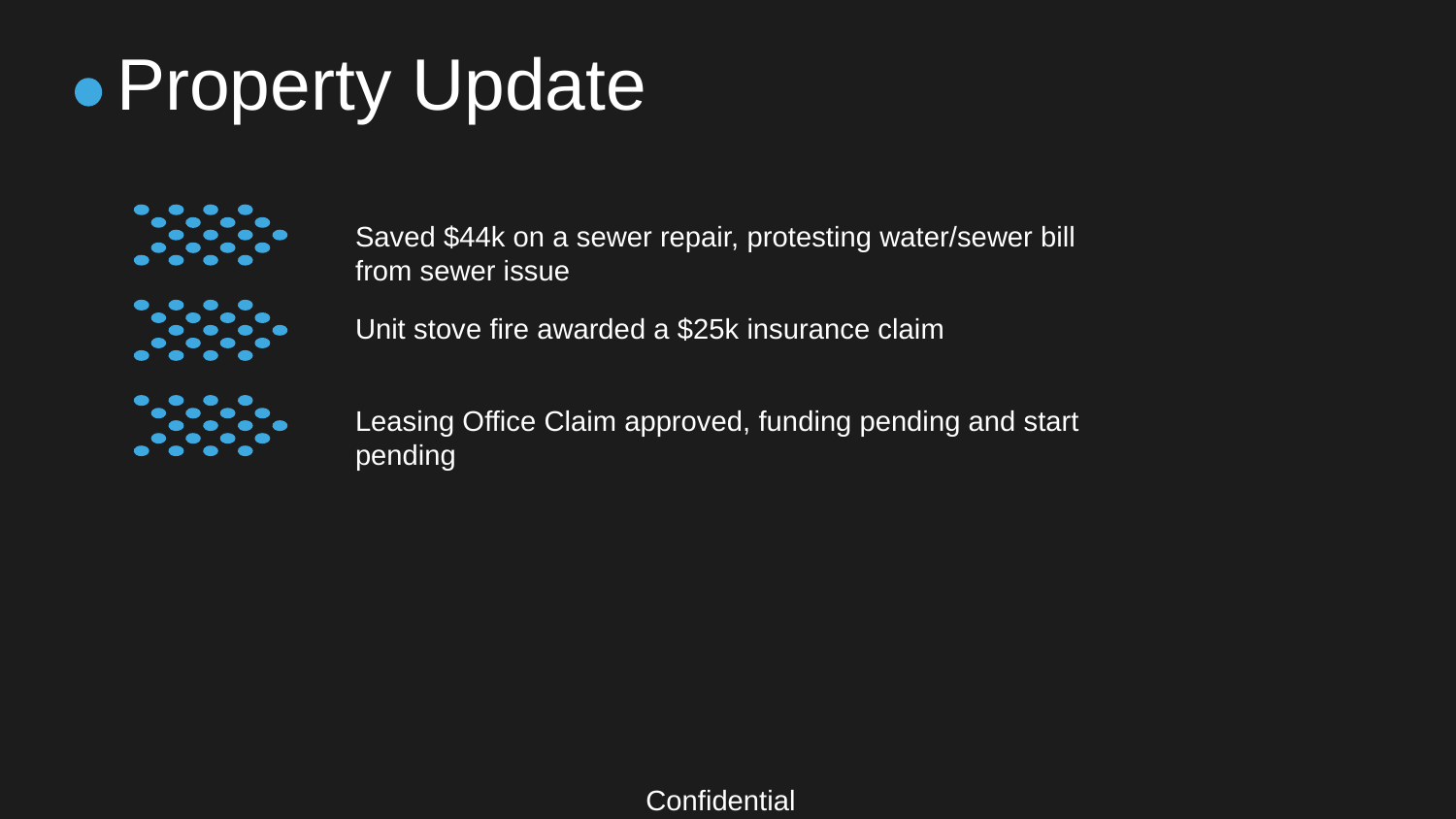

# Property Update

Saved $44k on a sewer repair, protesting water/sewer bill from sewer issue

Unit stove fire awarded a $25k insurance claim

Leasing Office Claim approved, funding pending and start pending

Confidential